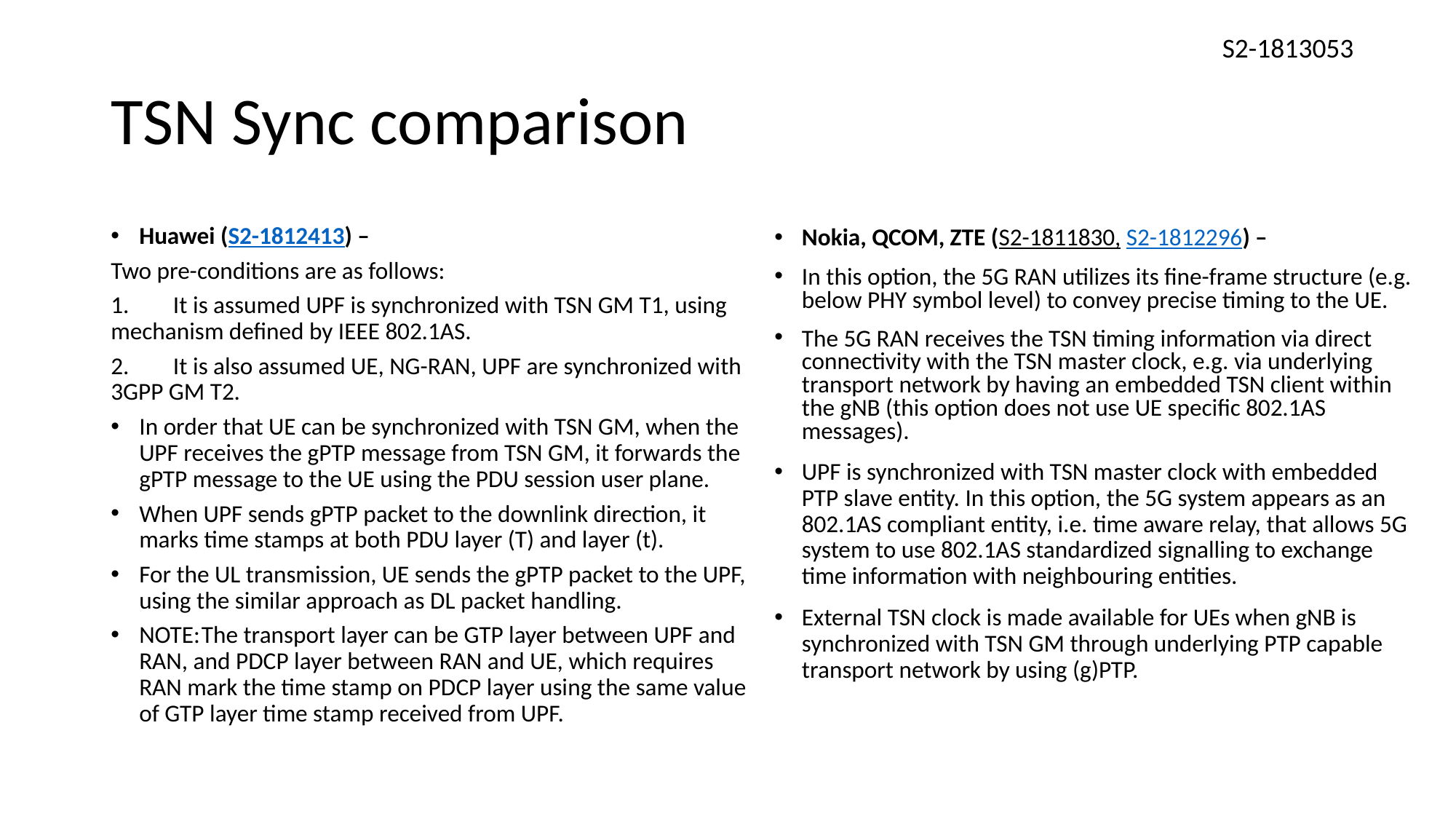

S2-1813053
# TSN Sync comparison
Huawei (S2-1812413) –
Two pre-conditions are as follows:
1.	It is assumed UPF is synchronized with TSN GM T1, using mechanism defined by IEEE 802.1AS.
2.	It is also assumed UE, NG-RAN, UPF are synchronized with 3GPP GM T2.
In order that UE can be synchronized with TSN GM, when the UPF receives the gPTP message from TSN GM, it forwards the gPTP message to the UE using the PDU session user plane.
When UPF sends gPTP packet to the downlink direction, it marks time stamps at both PDU layer (T) and layer (t).
For the UL transmission, UE sends the gPTP packet to the UPF, using the similar approach as DL packet handling.
NOTE:	The transport layer can be GTP layer between UPF and RAN, and PDCP layer between RAN and UE, which requires RAN mark the time stamp on PDCP layer using the same value of GTP layer time stamp received from UPF.
Nokia, QCOM, ZTE (S2-1811830, S2-1812296) –
In this option, the 5G RAN utilizes its fine-frame structure (e.g. below PHY symbol level) to convey precise timing to the UE.
The 5G RAN receives the TSN timing information via direct connectivity with the TSN master clock, e.g. via underlying transport network by having an embedded TSN client within the gNB (this option does not use UE specific 802.1AS messages).
UPF is synchronized with TSN master clock with embedded PTP slave entity. In this option, the 5G system appears as an 802.1AS compliant entity, i.e. time aware relay, that allows 5G system to use 802.1AS standardized signalling to exchange time information with neighbouring entities.
External TSN clock is made available for UEs when gNB is synchronized with TSN GM through underlying PTP capable transport network by using (g)PTP.